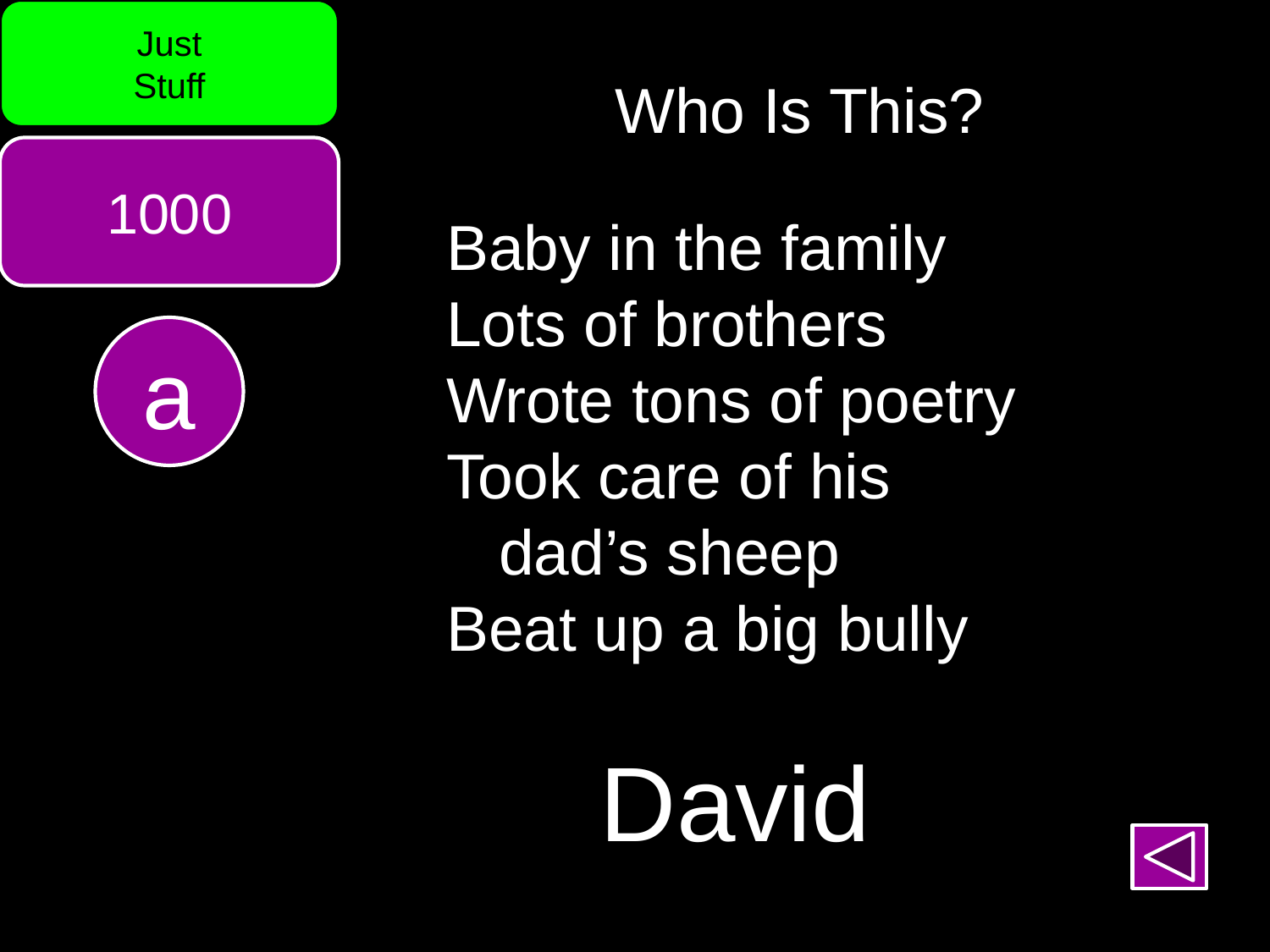

Just
Stuff
Who Is This?
1000
Baby in the family
Lots of brothers
Wrote tons of poetry
Took care of his
   dad’s sheep
Beat up a big bully
a
David